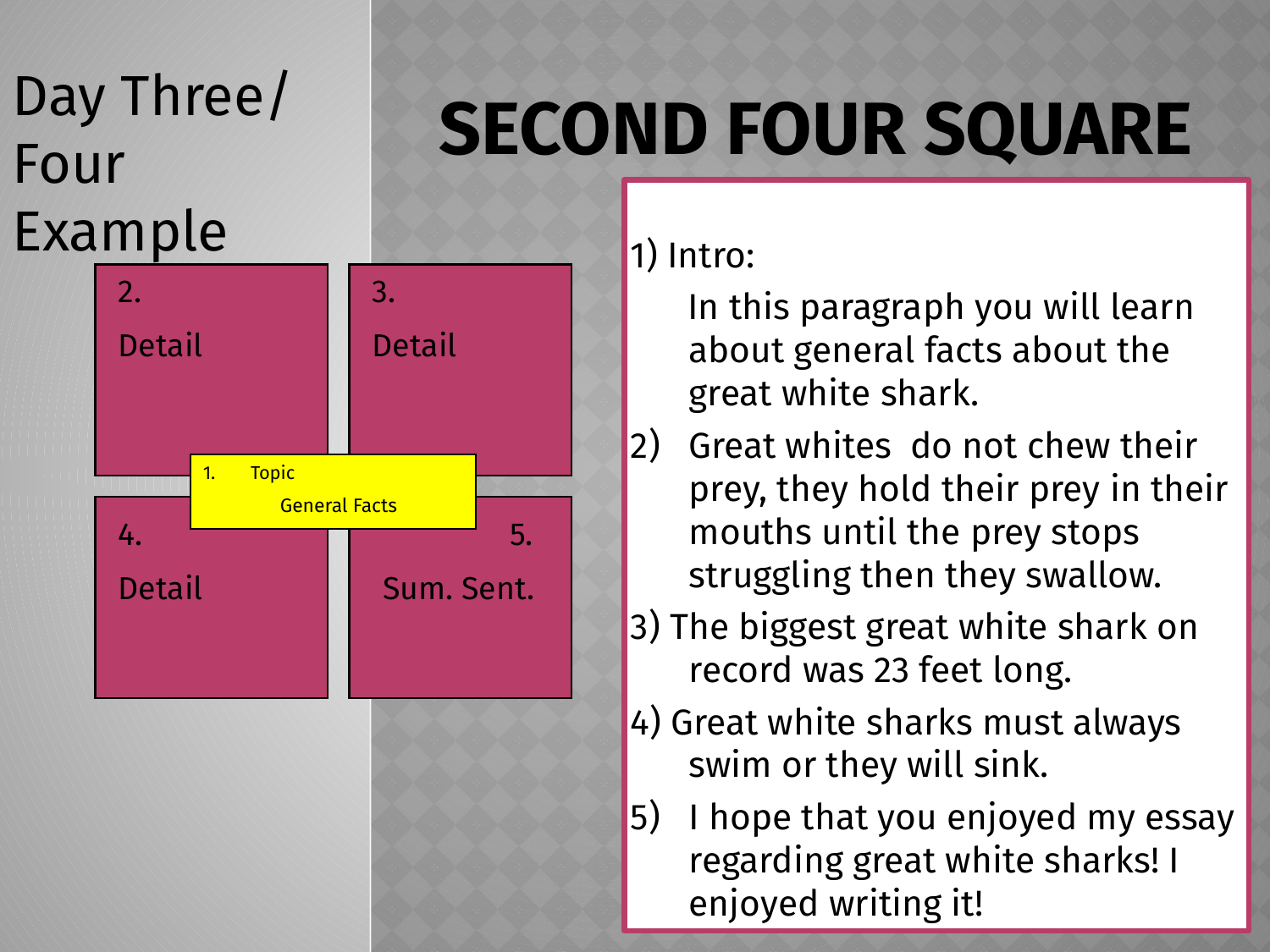

# Second Four Square
Day Three/ Four Example

1) Intro:
      In this paragraph you will learn about general facts about the great white shark.
2)   Great whites  do not chew their prey, they hold their prey in their mouths until the prey stops struggling then they swallow.
3) The biggest great white shark on record was 23 feet long.
4) Great white sharks must always swim or they will sink.
5)   I hope that you enjoyed my essay regarding great white sharks! I enjoyed writing it!

2.
Detail

3.
Detail

Topic
General Facts

4.
Detail
	5.
Sum. Sent.